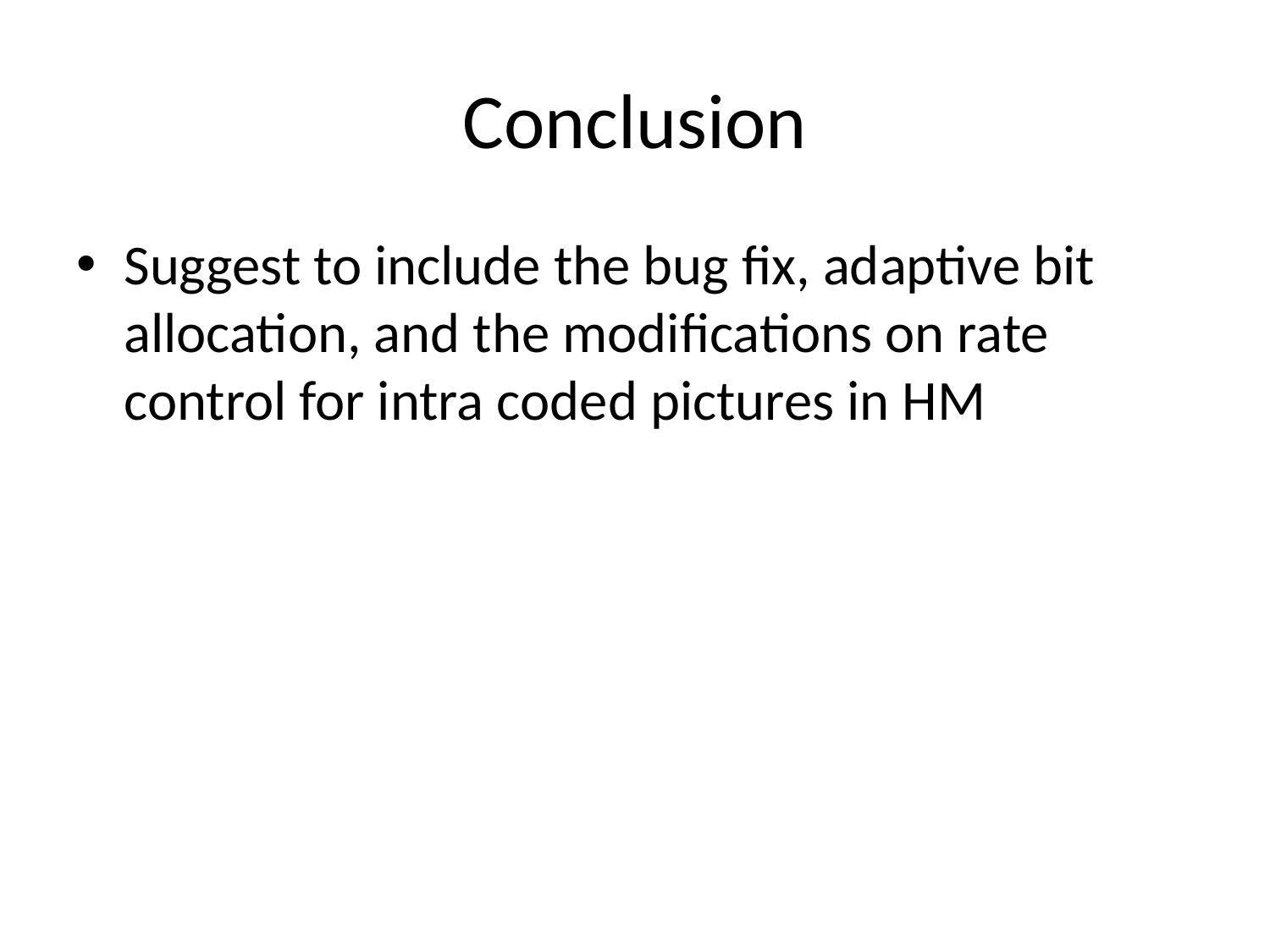

# Conclusion
Suggest to include the bug fix, adaptive bit allocation, and the modifications on rate control for intra coded pictures in HM